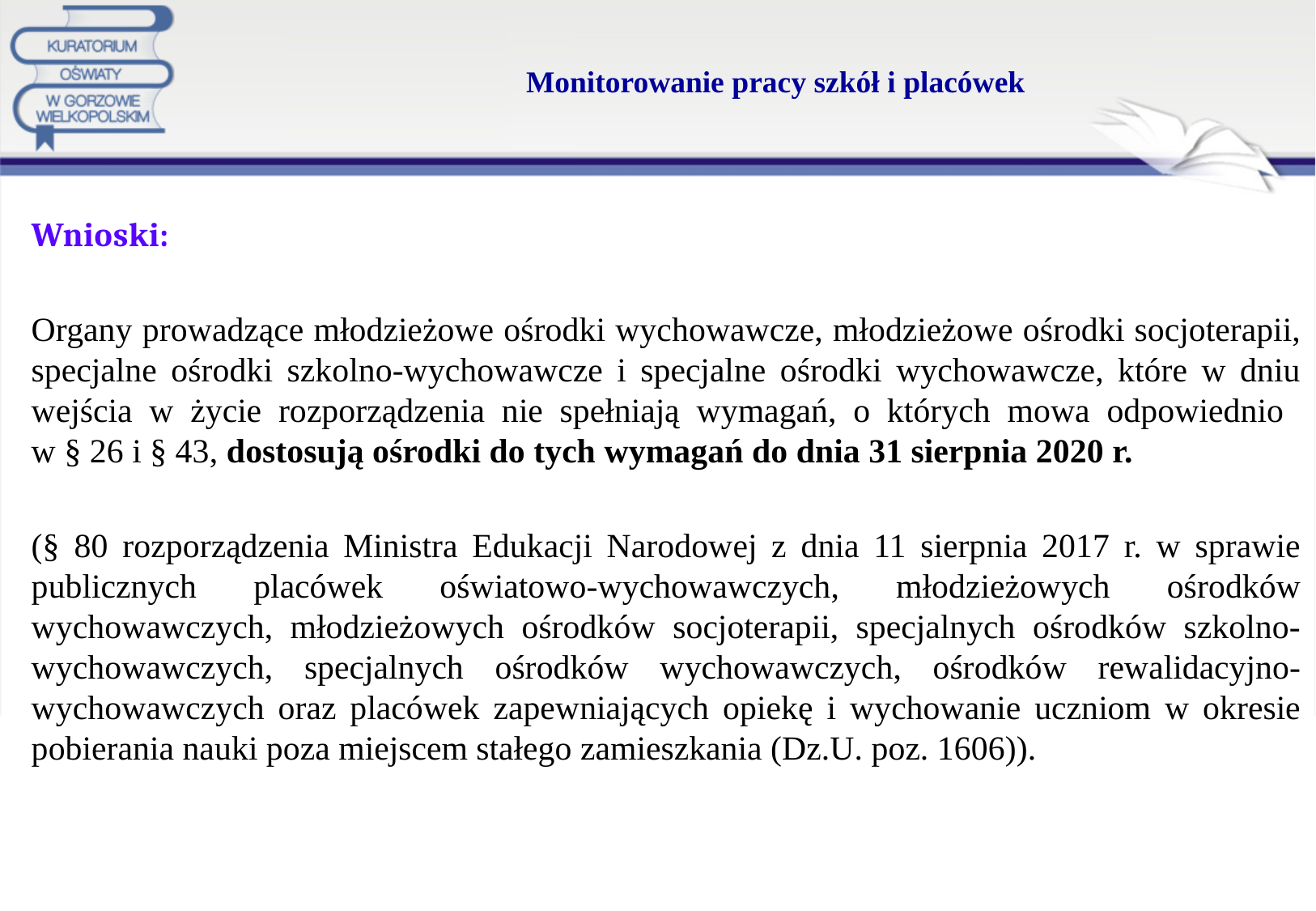

# Monitorowanie pracy szkół i placówek
Wnioski:

Organy prowadzące młodzieżowe ośrodki wychowawcze, młodzieżowe ośrodki socjoterapii, specjalne ośrodki szkolno-wychowawcze i specjalne ośrodki wychowawcze, które w dniu wejścia w życie rozporządzenia nie spełniają wymagań, o których mowa odpowiednio
w § 26 i § 43, dostosują ośrodki do tych wymagań do dnia 31 sierpnia 2020 r.

(§ 80 rozporządzenia Ministra Edukacji Narodowej z dnia 11 sierpnia 2017 r. w sprawie publicznych placówek oświatowo-wychowawczych, młodzieżowych ośrodków wychowawczych, młodzieżowych ośrodków socjoterapii, specjalnych ośrodków szkolno-wychowawczych, specjalnych ośrodków wychowawczych, ośrodków rewalidacyjno-wychowawczych oraz placówek zapewniających opiekę i wychowanie uczniom w okresie pobierania nauki poza miejscem stałego zamieszkania (Dz.U. poz. 1606)).